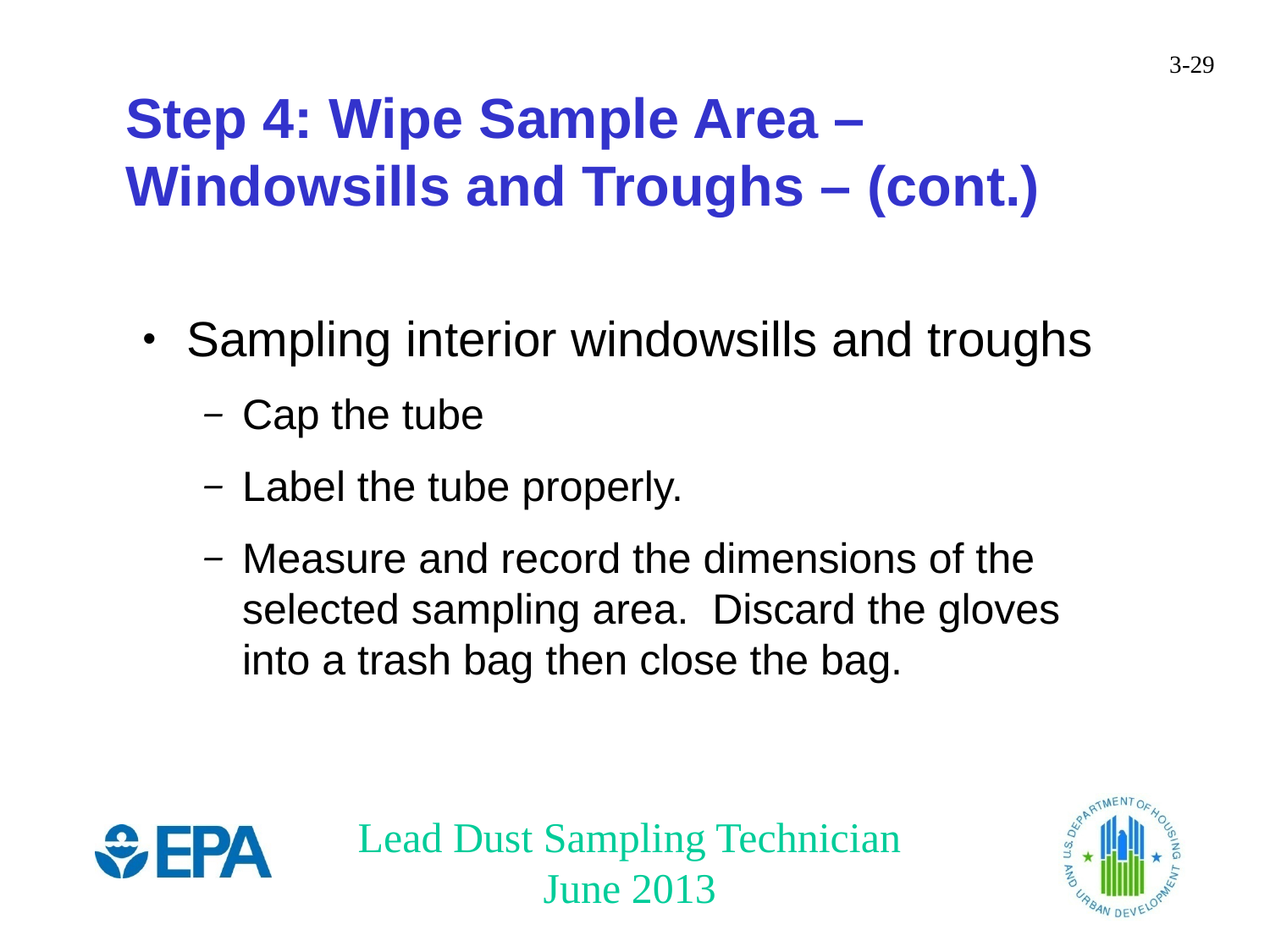

Step 4: Wipe Sample Area – Windowsills and Troughs – (cont.)
Sampling interior windowsills and troughs
Cap the tube
Label the tube properly.
Measure and record the dimensions of the selected sampling area.  Discard the gloves into a trash bag then close the bag.